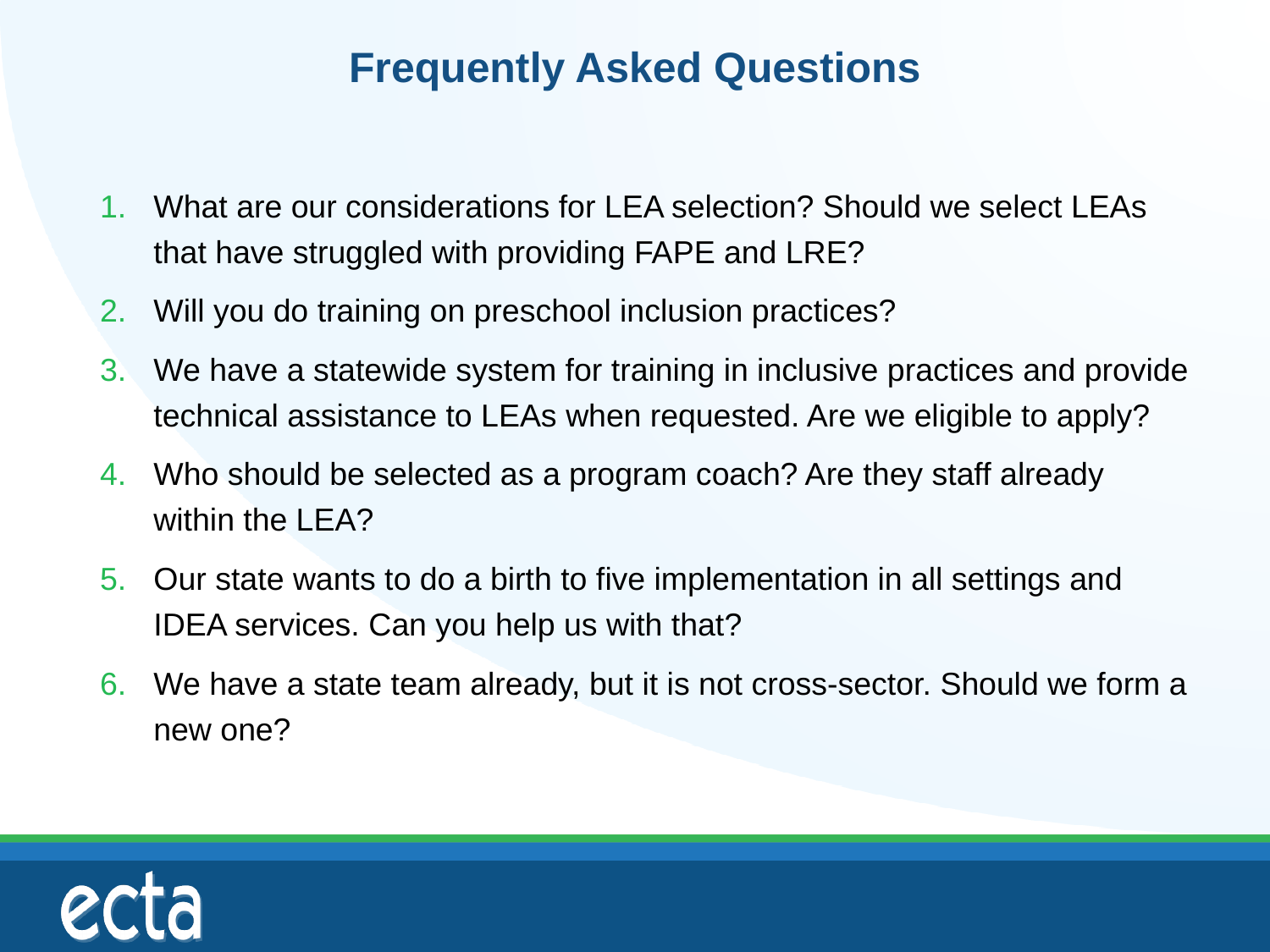

# Frequently Asked Questions
What are our considerations for LEA selection? Should we select LEAs that have struggled with providing FAPE and LRE?
Will you do training on preschool inclusion practices?
We have a statewide system for training in inclusive practices and provide technical assistance to LEAs when requested. Are we eligible to apply?
Who should be selected as a program coach? Are they staff already within the LEA?
Our state wants to do a birth to five implementation in all settings and IDEA services. Can you help us with that?
We have a state team already, but it is not cross-sector. Should we form a new one?